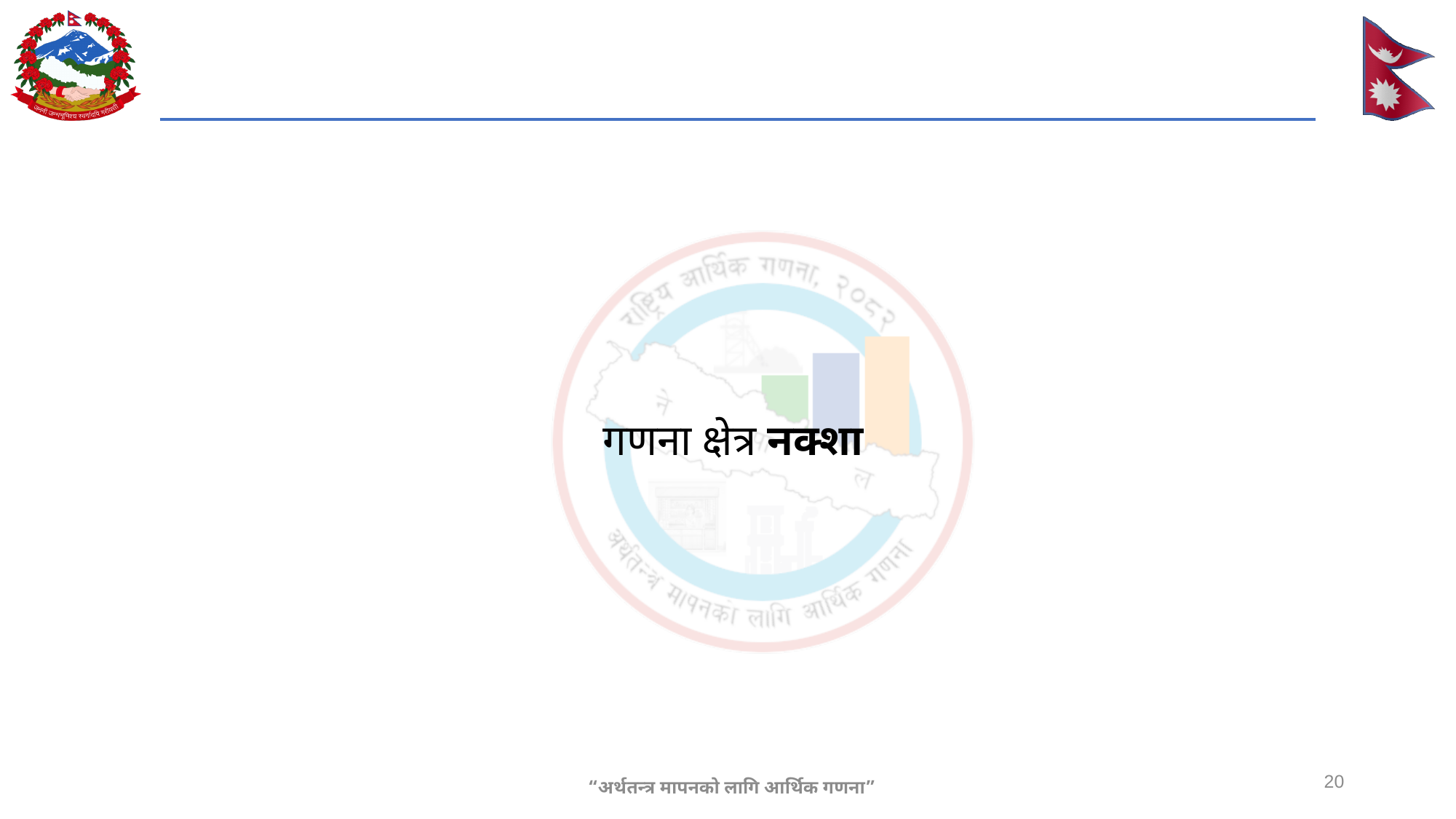

#
गणना क्षेत्र नक्शा
20
“अर्थतन्त्र मापनको लागि आर्थिक गणना”